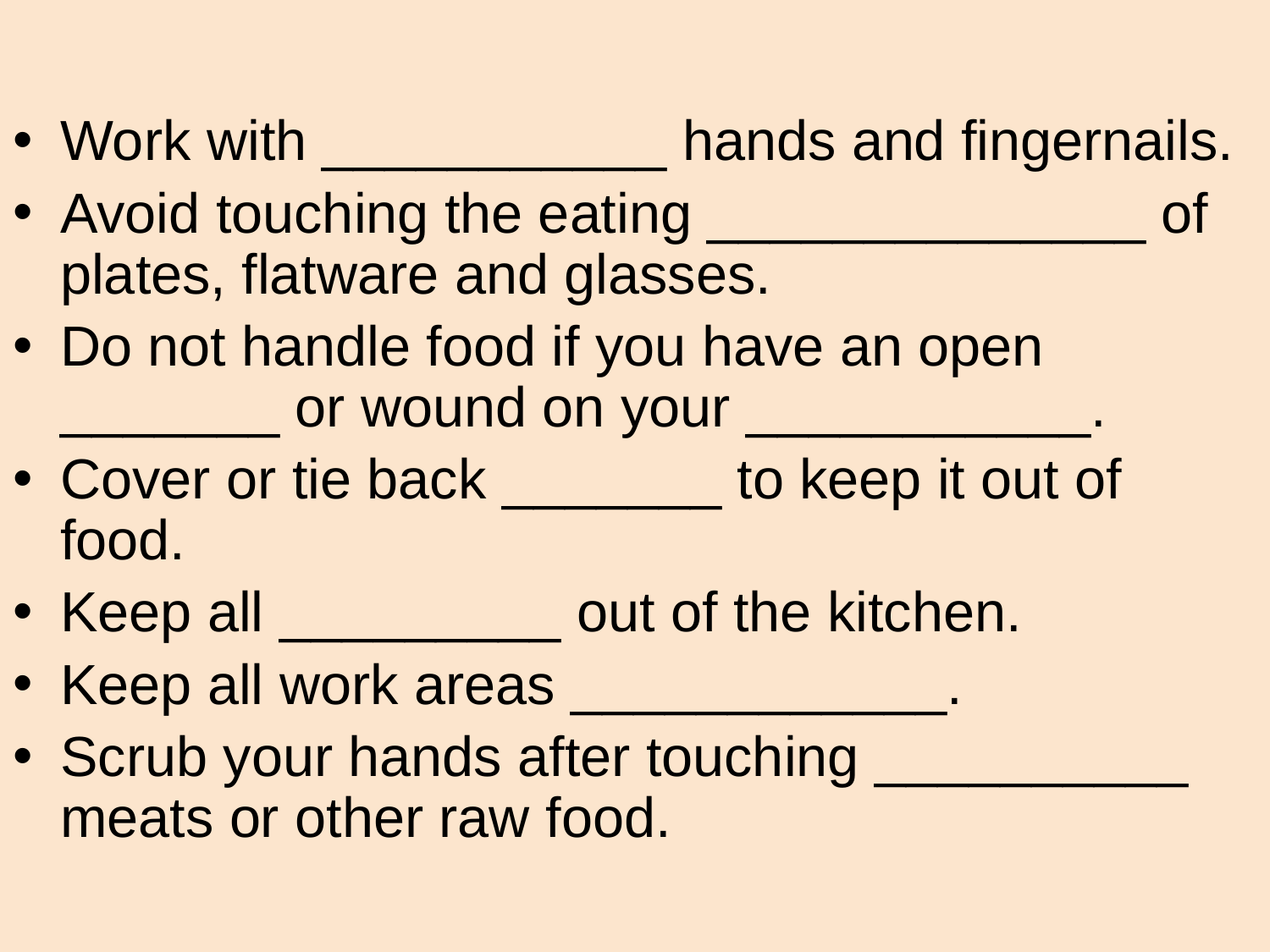

Work with ___________ hands and fingernails.
Avoid touching the eating ______________ of plates, flatware and glasses.
Do not handle food if you have an open _______ or wound on your ___________.
Cover or tie back _______ to keep it out of food.
Keep all _________ out of the kitchen.
Keep all work areas ____________.
Scrub your hands after touching __________ meats or other raw food.